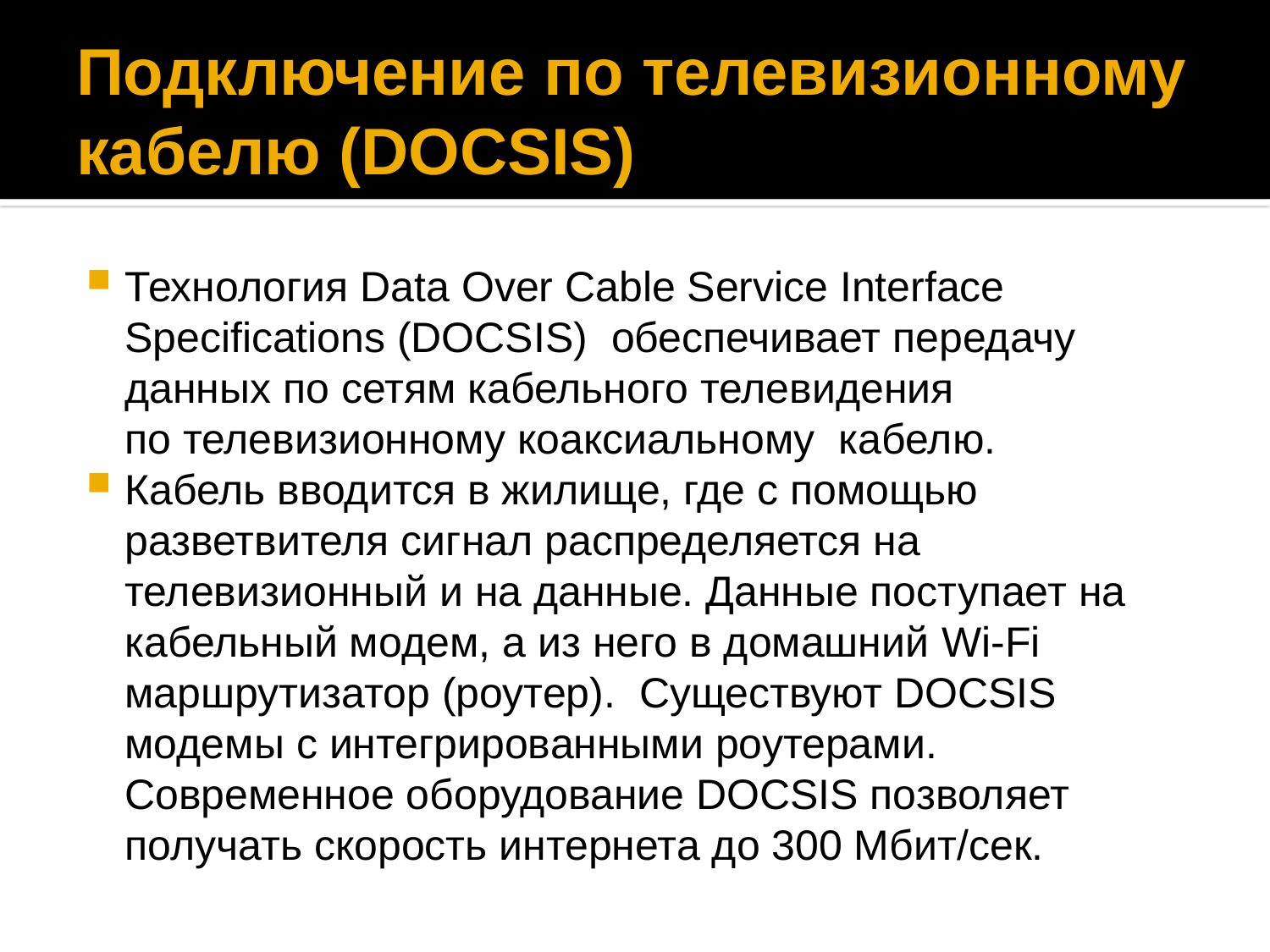

# Подключение по телевизионному кабелю (DOCSIS)
Технология Data Over Cable Service Interface Specifications (DOCSIS)  обеспечивает передачу данных по сетям кабельного телевидения по телевизионному коаксиальному  кабелю.
Кабель вводится в жилище, где с помощью разветвителя сигнал распределяется на телевизионный и на данные. Данные поступает на кабельный модем, а из него в домашний Wi-Fi маршрутизатор (роутер).  Существуют DOCSIS модемы с интегрированными роутерами. Современное оборудование DOCSIS позволяет получать скорость интернета до 300 Мбит/сек.